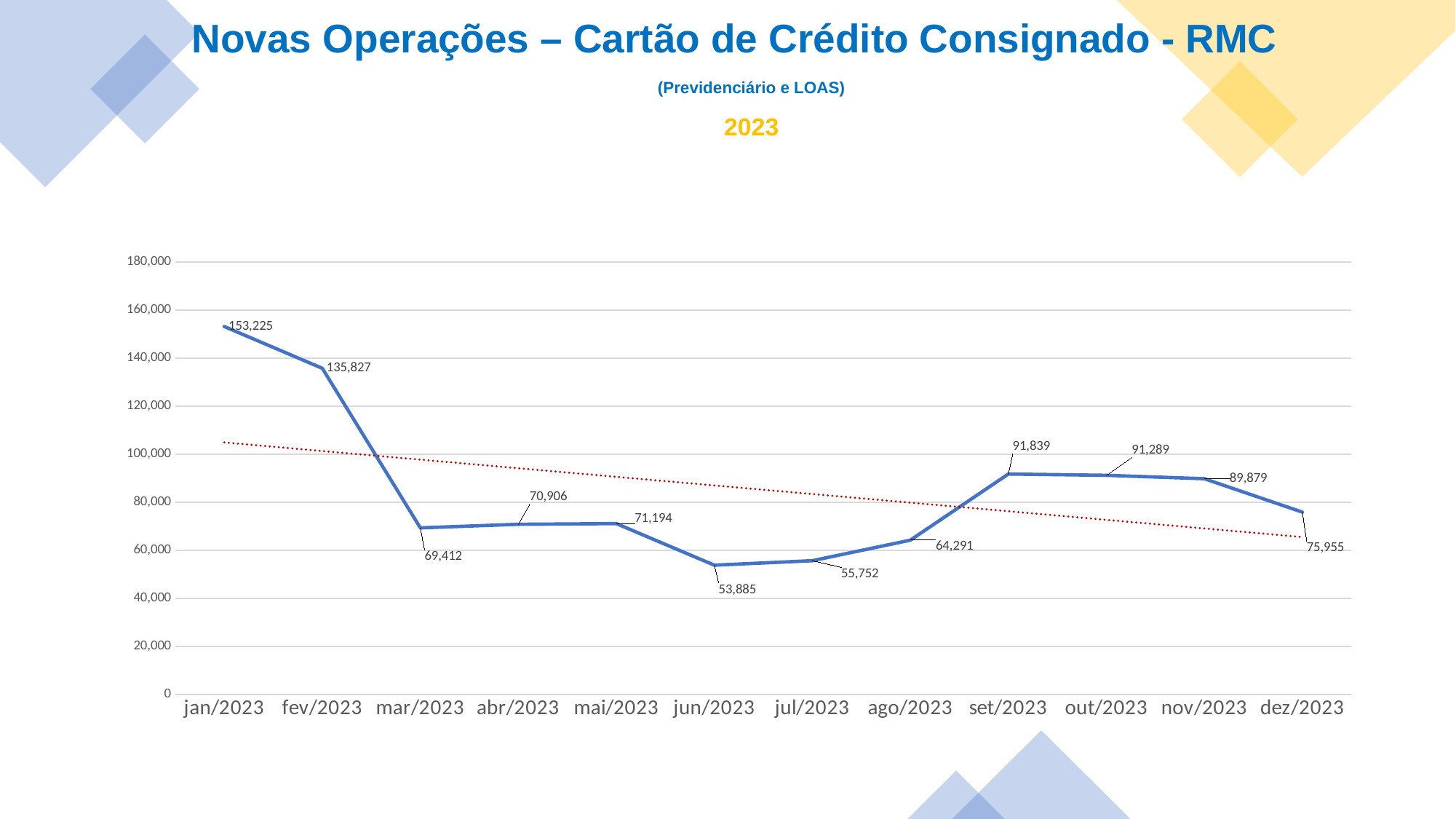

Novas Operações – Cartão de Crédito Consignado - RMC

(Previdenciário e LOAS)
2023

### Chart

| Category |  |
|---|---|
| jan/2023 | 153225.0 |
| fev/2023 | 135827.0 |
| mar/2023 | 69412.0 |
| abr/2023 | 70906.0 |
| mai/2023 | 71194.0 |
| jun/2023 | 53885.0 |
| jul/2023 | 55752.0 |
| ago/2023 | 64291.0 |
| set/2023 | 91839.0 |
| out/2023 | 91289.0 |
| nov/2023 | 89879.0 |
| dez/2023 | 75955.0 |